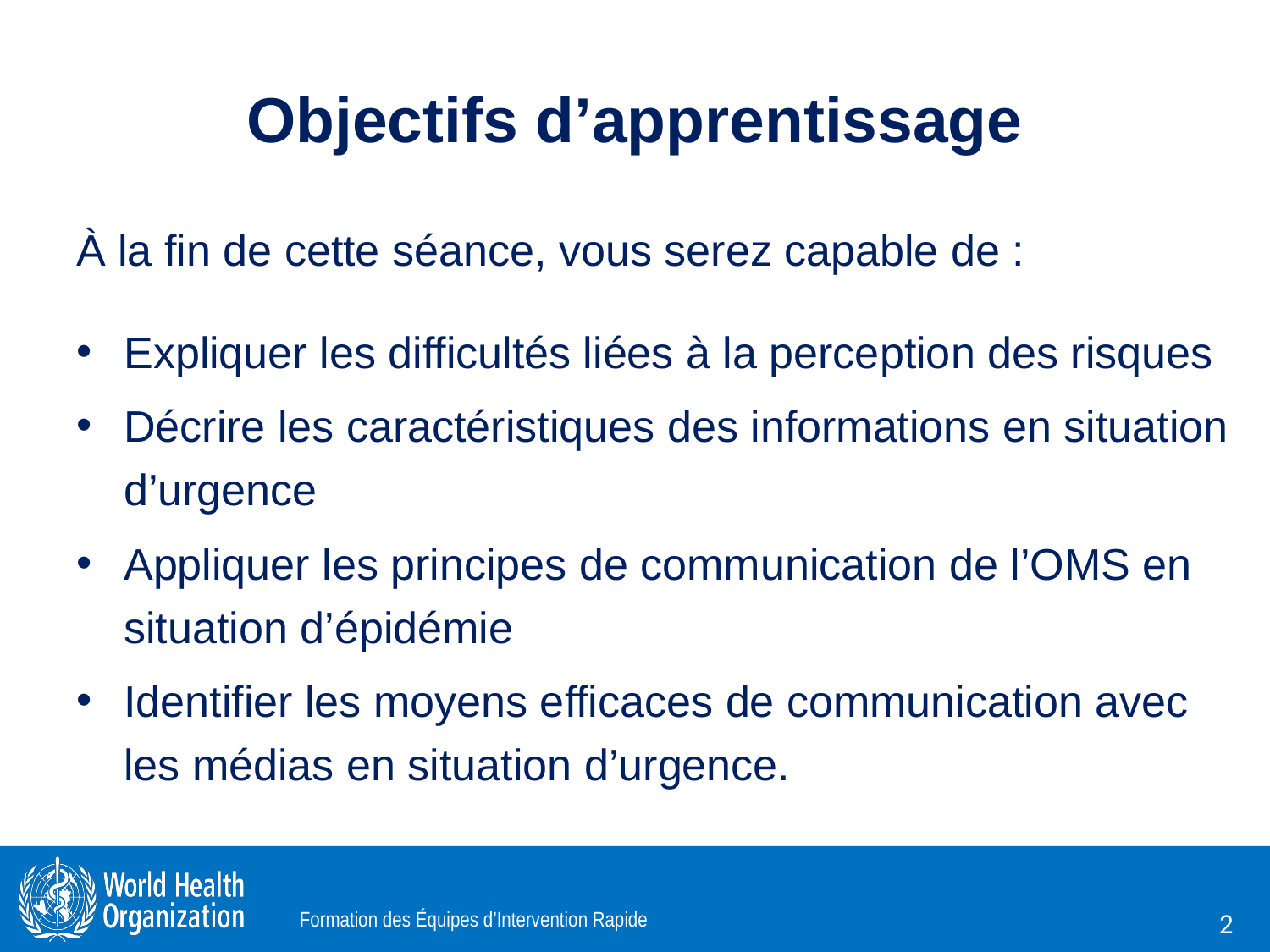

# Objectifs d’apprentissage
À la fin de cette séance, vous serez capable de :

Expliquer les difficultés liées à la perception des risques
Décrire les caractéristiques des informations en situation d’urgence
Appliquer les principes de communication de l’OMS en situation d’épidémie
Identifier les moyens efficaces de communication avec les médias en situation d’urgence.